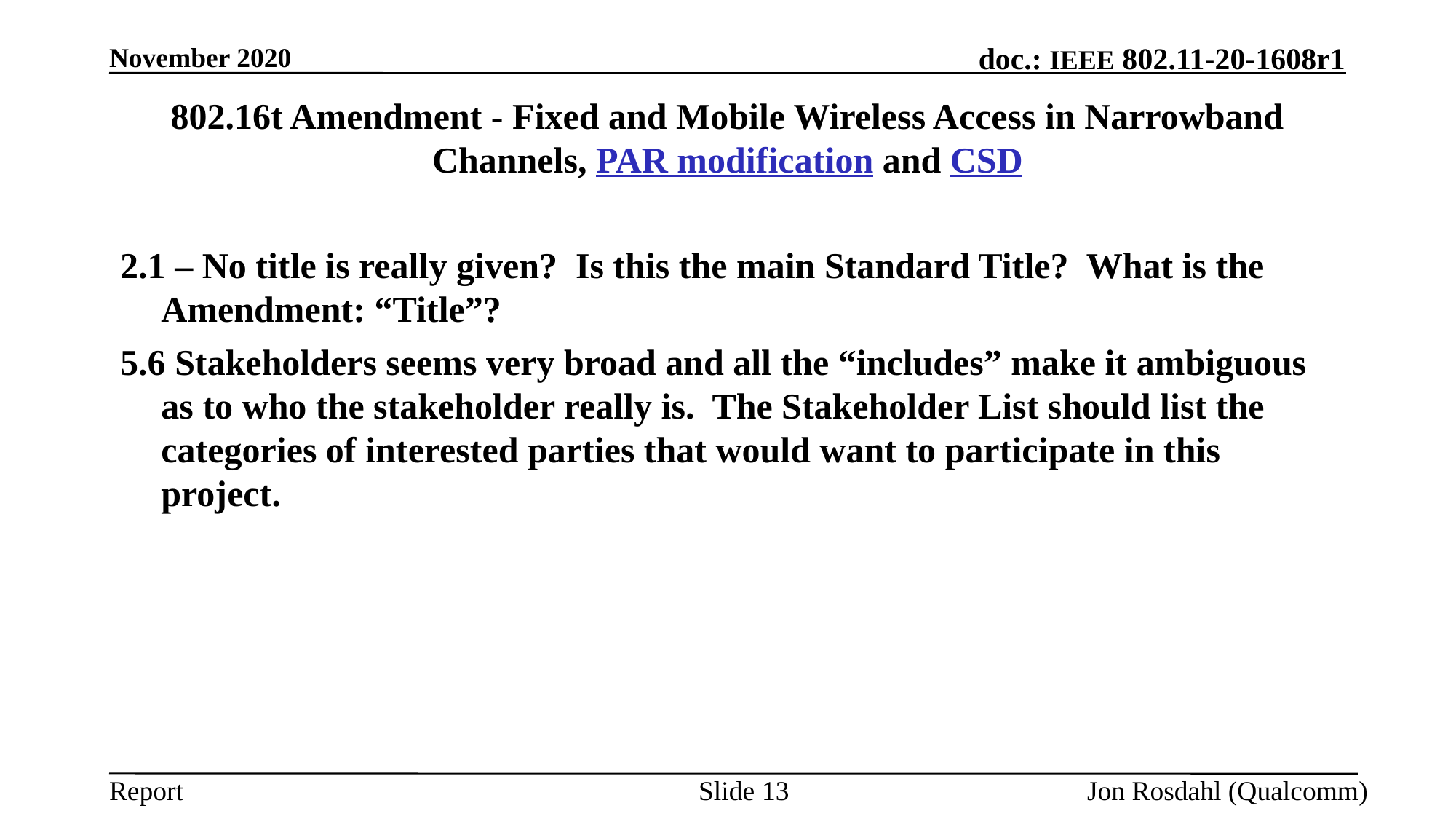

November 2020
# 802.16t Amendment - Fixed and Mobile Wireless Access in Narrowband Channels, PAR modification and CSD
2.1 – No title is really given?  Is this the main Standard Title?  What is the Amendment: “Title”?
5.6 Stakeholders seems very broad and all the “includes” make it ambiguous as to who the stakeholder really is.  The Stakeholder List should list the categories of interested parties that would want to participate in this project.
Slide 13
Jon Rosdahl (Qualcomm)